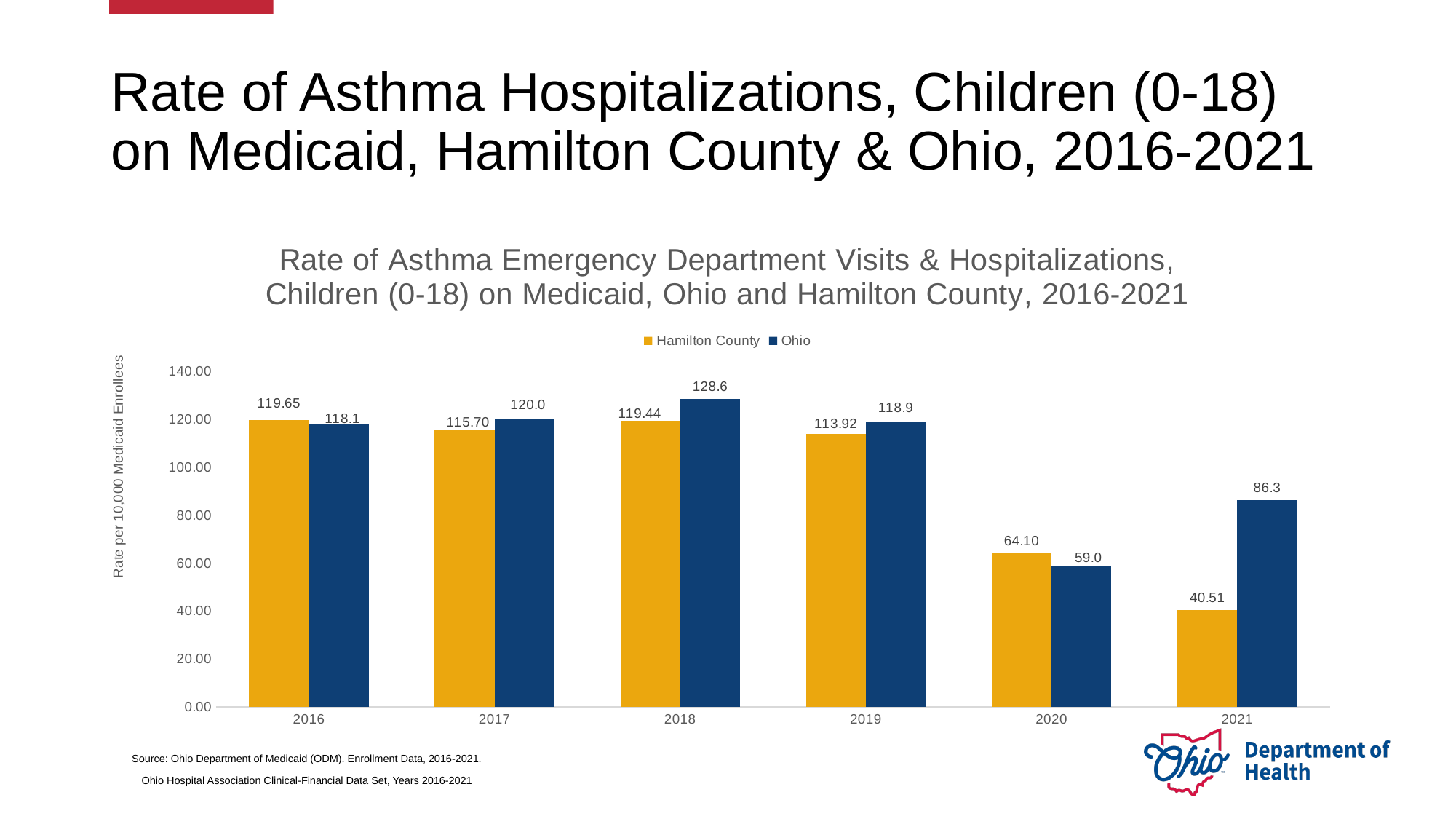

# Rate of Asthma Hospitalizations, Children (0-18) on Medicaid, Hamilton County & Ohio, 2016-2021

### Chart: Rate of Asthma Emergency Department Visits & Hospitalizations, Children (0-18) on Medicaid, Ohio and Hamilton County, 2016-2021

| Category | Hamilton County | Ohio |
|---|---|---|
| 2016 | 119.65148617309274 | 118.07072733668609 |
| 2017 | 115.70202108881887 | 120.00470323794849 |
| 2018 | 119.43809587560844 | 128.55001516651058 |
| 2019 | 113.9173952836251 | 118.8504883546206 |
| 2020 | 64.09750710003156 | 58.99600967982358 |
| 2021 | 40.512521617825506 | 86.30966146023712 |
Source: Ohio Department of Medicaid (ODM). Enrollment Data, 2016-2021.
Ohio Hospital Association Clinical-Financial Data Set, Years 2016-2021